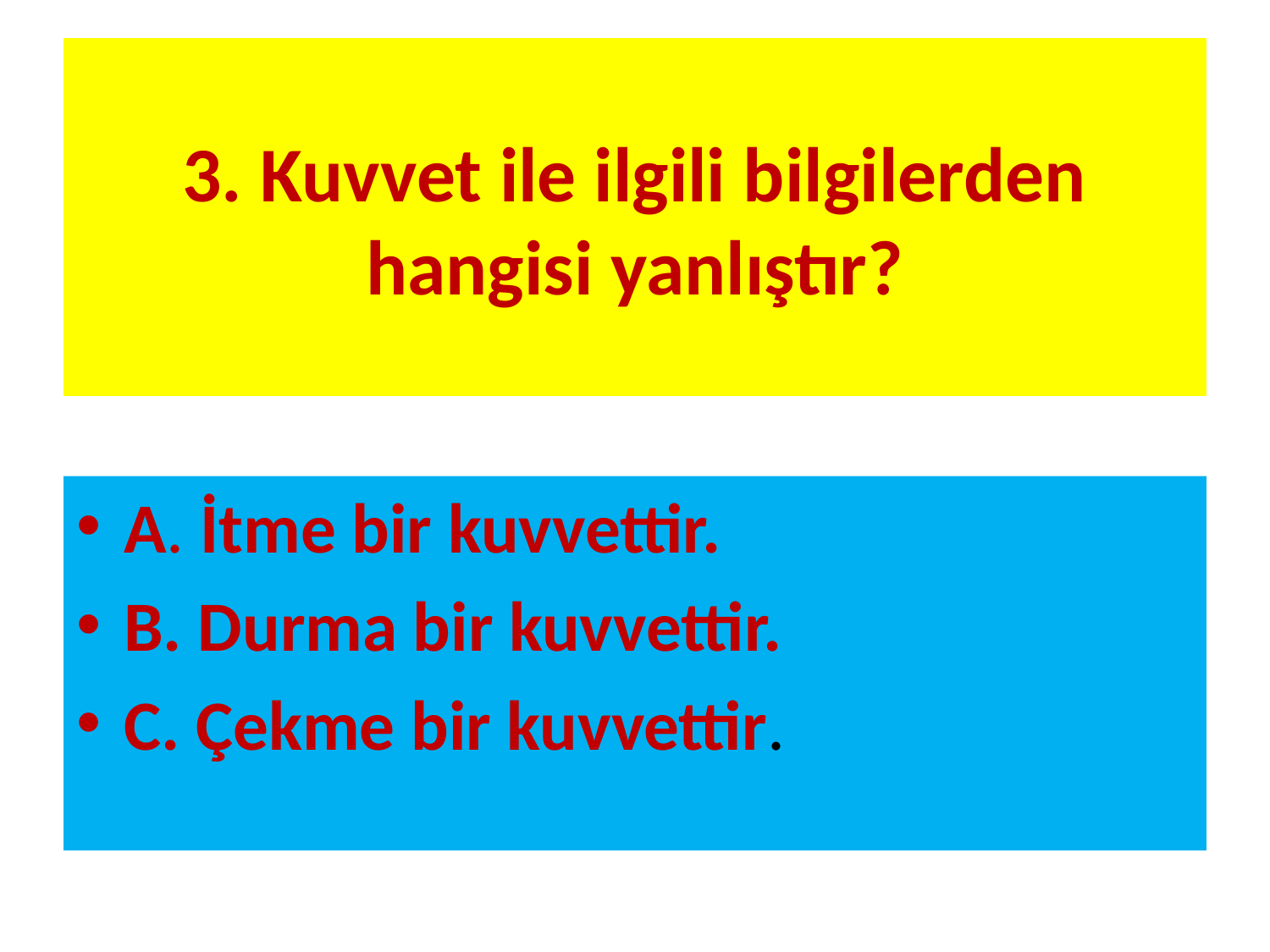

# 3. Kuvvet ile ilgili bilgilerden hangisi yanlıştır?
A. İtme bir kuvvettir.
B. Durma bir kuvvettir.
C. Çekme bir kuvvettir.